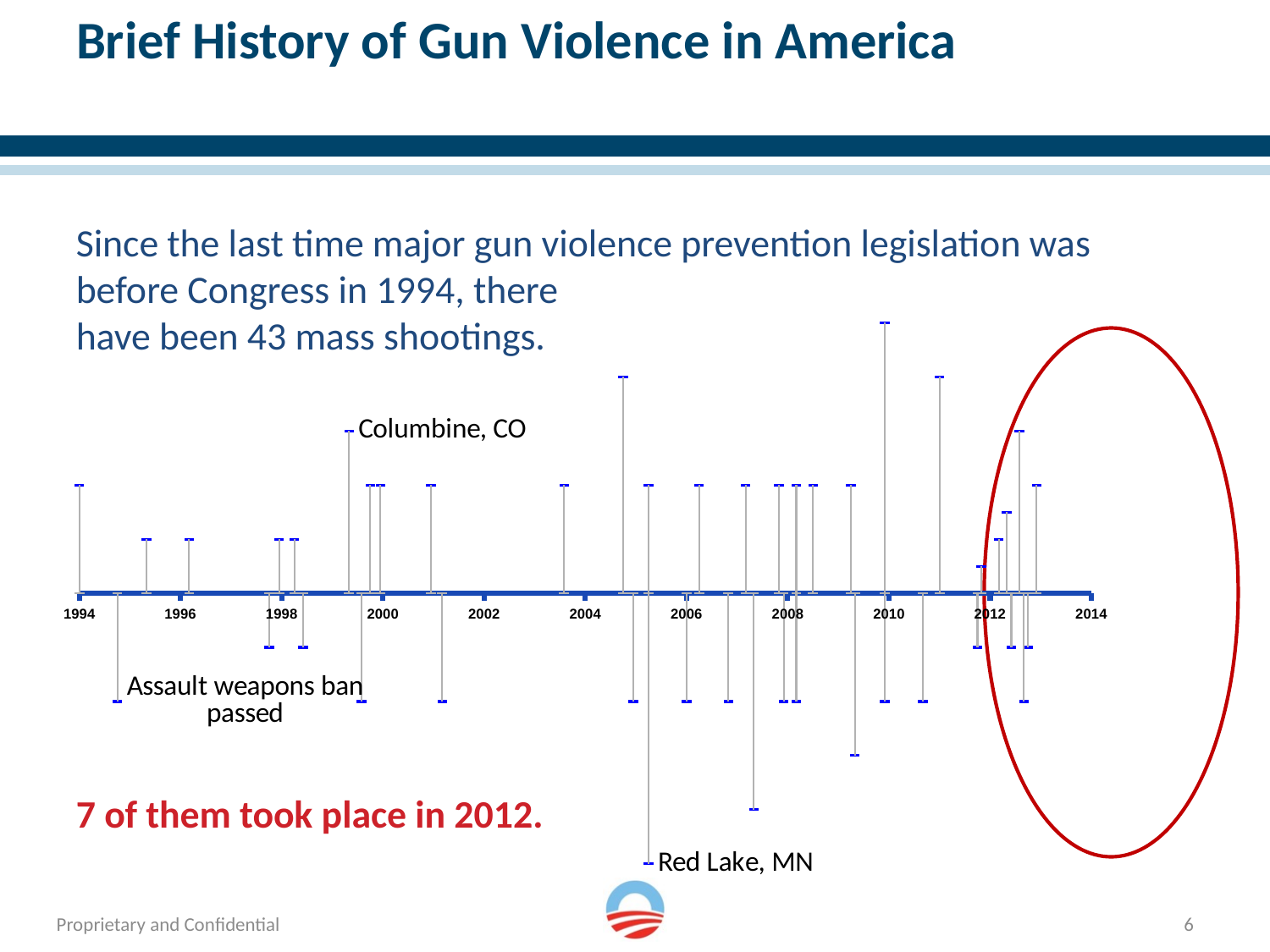

Brief History of Gun Violence in America

### Chart

| Category |  |
|---|---|
Since the last time major gun violence prevention legislation was before Congress in 1994, there
have been 43 mass shootings.

7 of them took place in 2012.

6